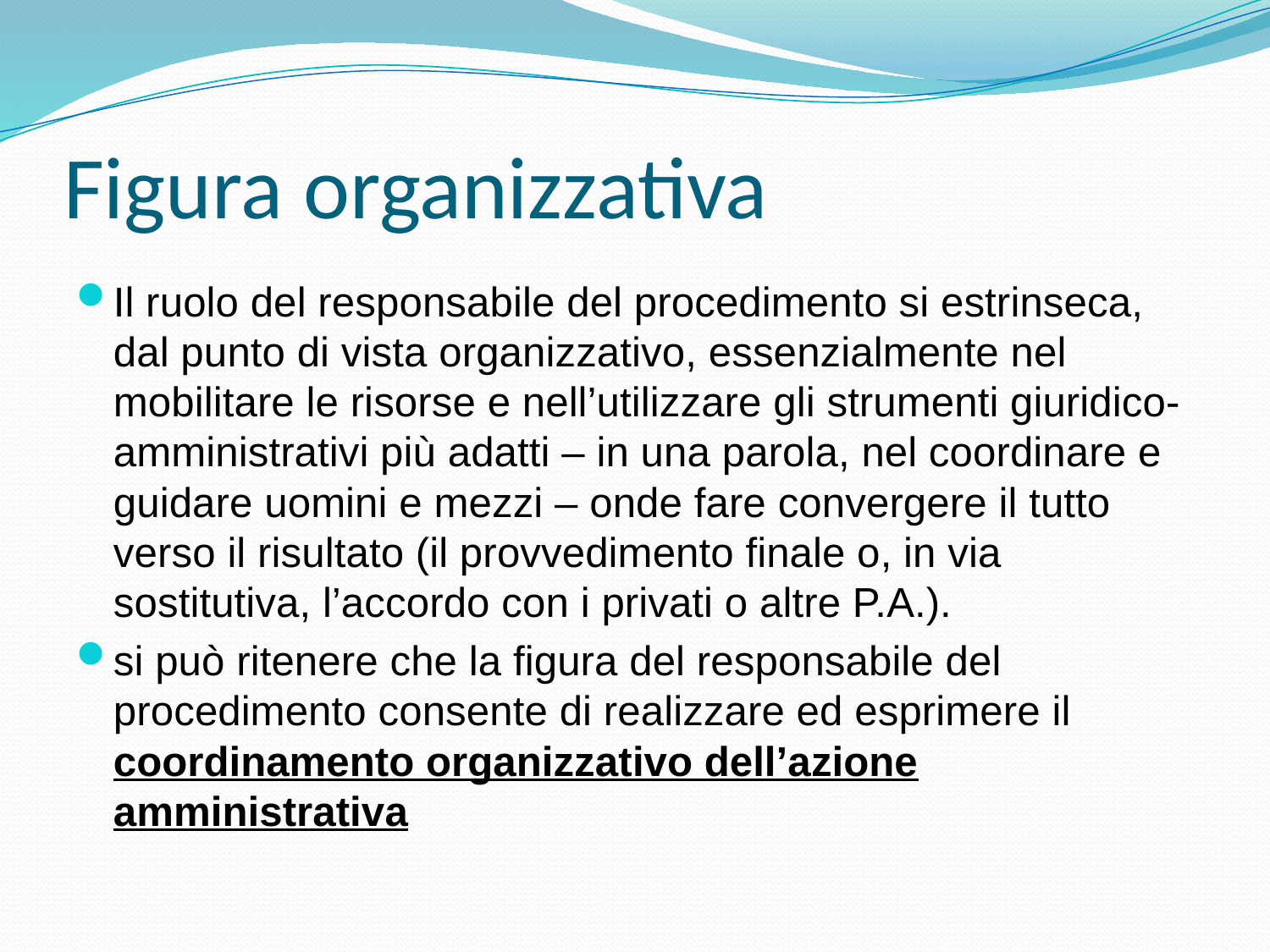

# Figura organizzativa
Il ruolo del responsabile del procedimento si estrinseca, dal punto di vista organizzativo, essenzialmente nel mobilitare le risorse e nell’utilizzare gli strumenti giuridico-amministrativi più adatti – in una parola, nel coordinare e guidare uomini e mezzi – onde fare convergere il tutto verso il risultato (il provvedimento finale o, in via sostitutiva, l’accordo con i privati o altre P.A.).
si può ritenere che la figura del responsabile del procedimento consente di realizzare ed esprimere il coordinamento organizzativo dell’azione amministrativa